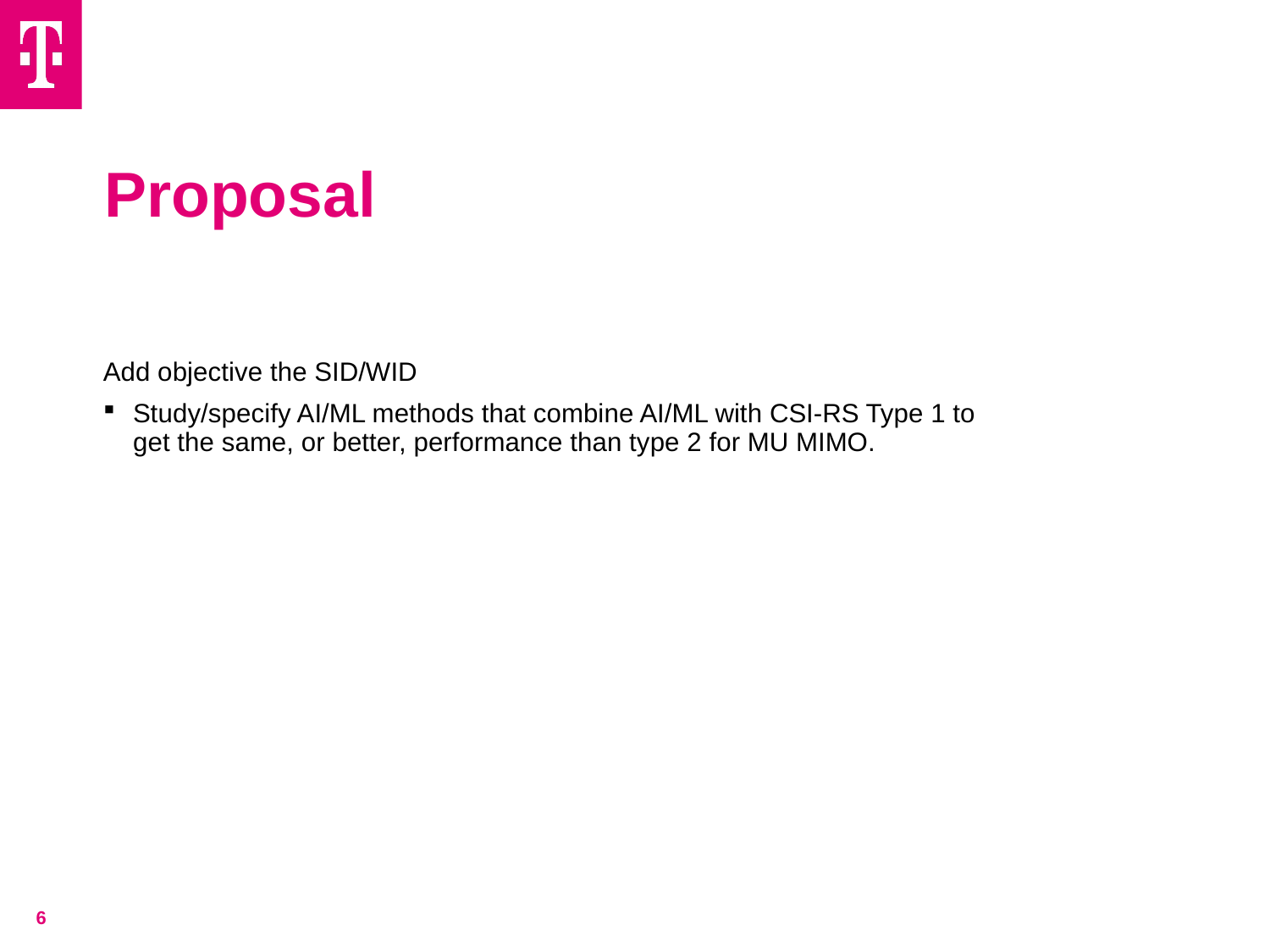

Proposal
Add objective the SID/WID
Study/specify AI/ML methods that combine AI/ML with CSI-RS Type 1 to get the same, or better, performance than type 2 for MU MIMO.